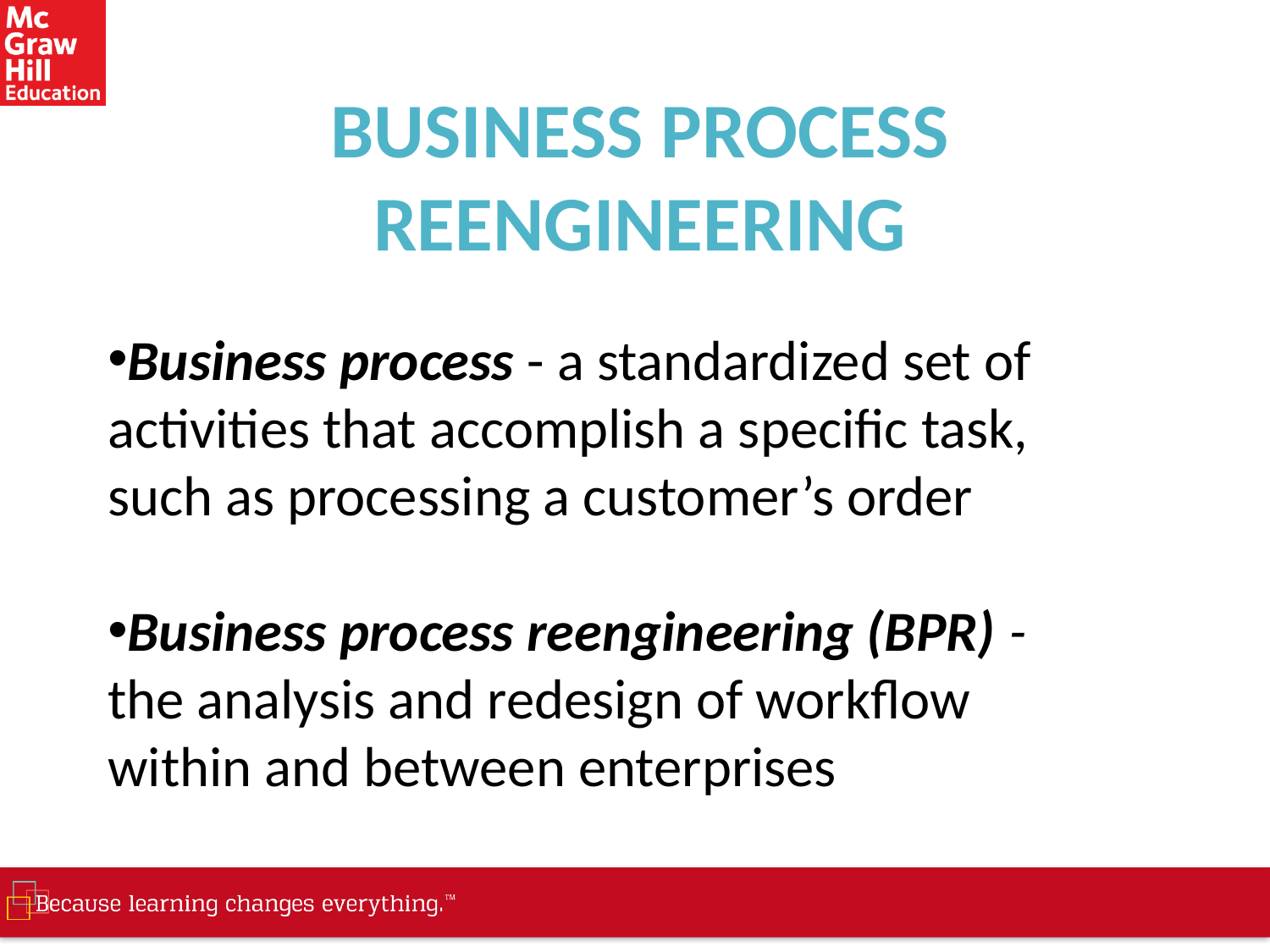

# BUSINESS PROCESS REENGINEERING
Business process - a standardized set of activities that accomplish a specific task, such as processing a customer’s order

Business process reengineering (BPR) - the analysis and redesign of workflow within and between enterprises